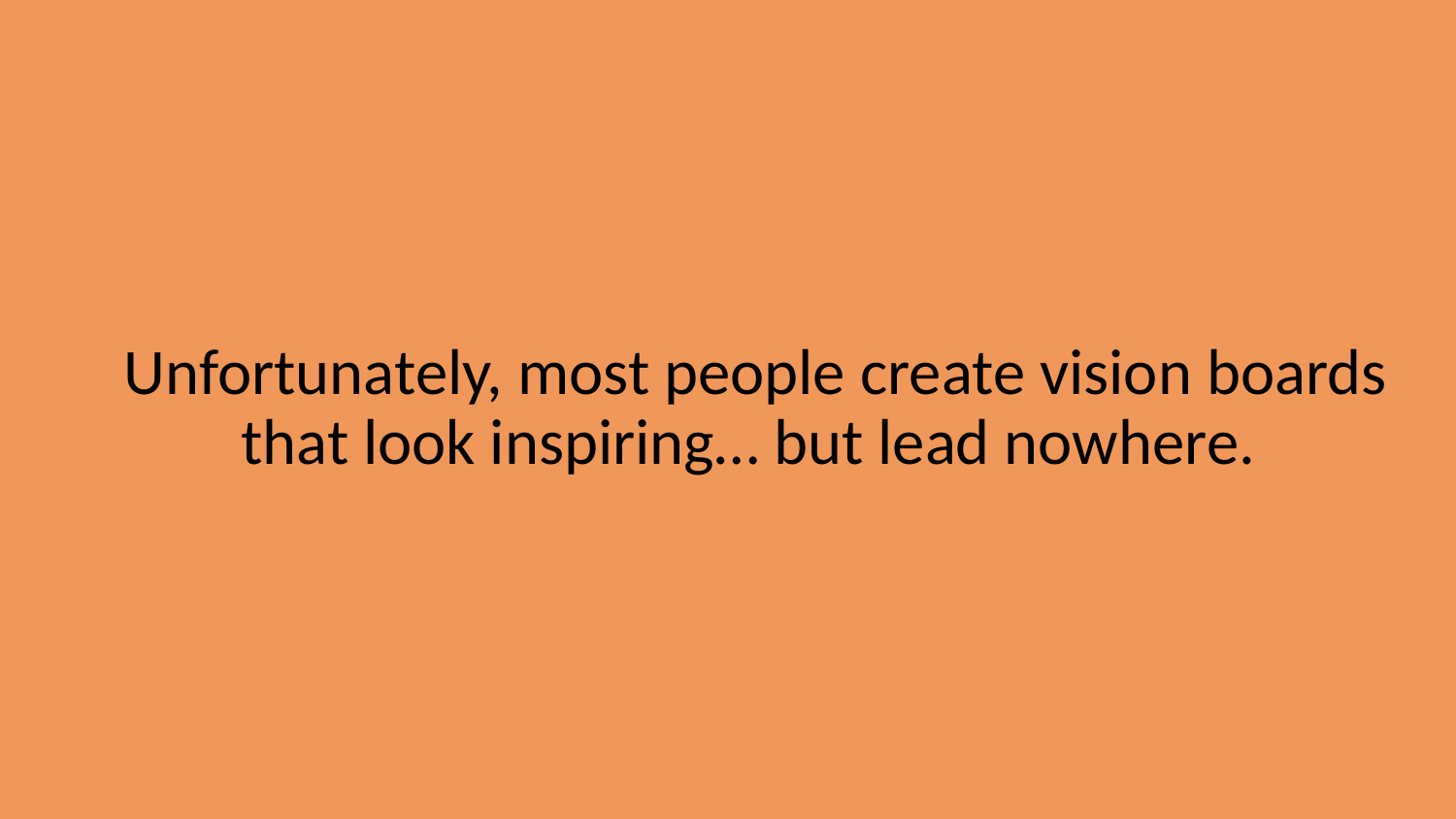

Unfortunately, most people create vision boards that look inspiring… but lead nowhere.